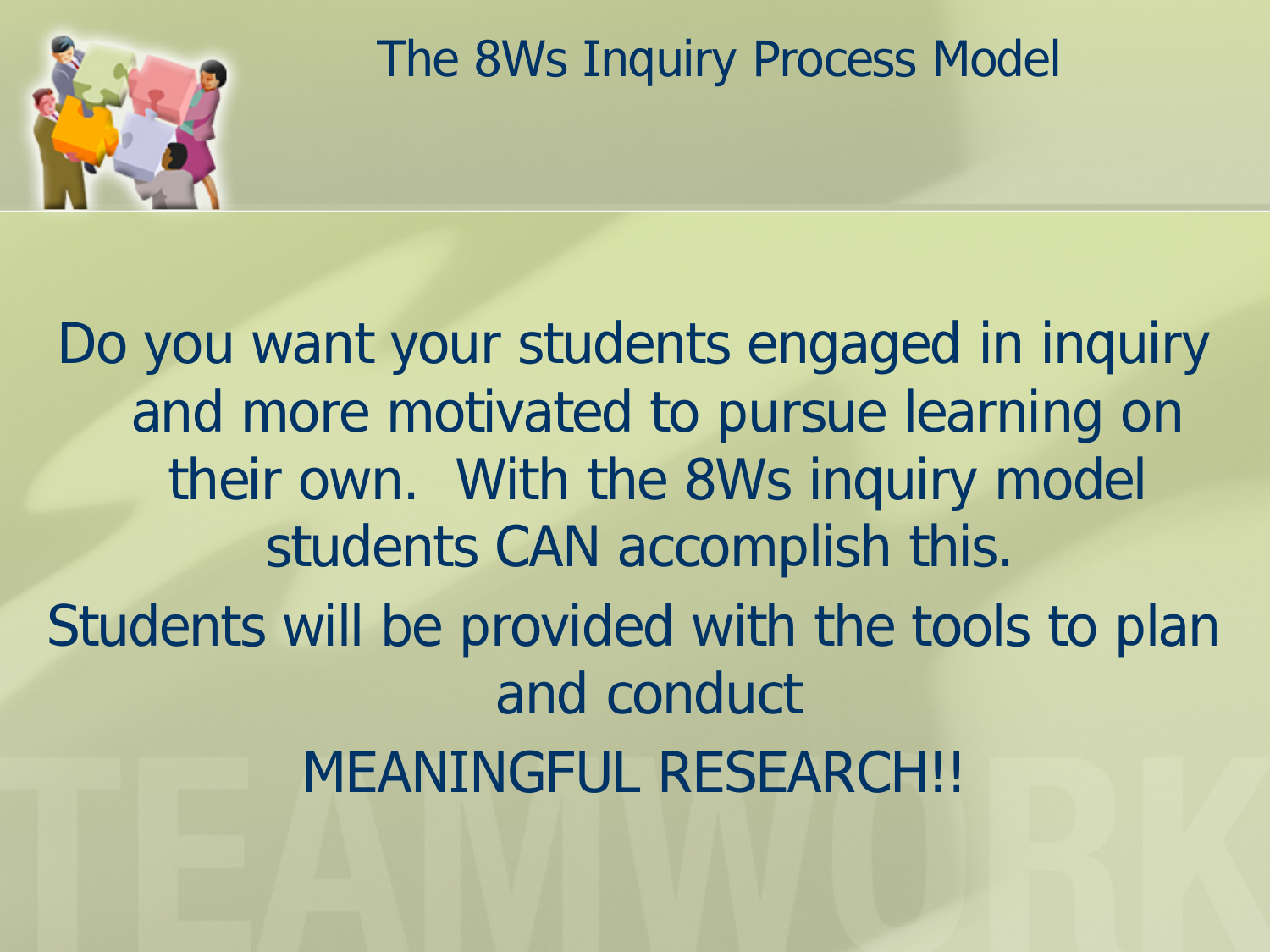

The 8Ws Inquiry Process Model

Do you want your students engaged in inquiry and more motivated to pursue learning on their own.  With the 8Ws inquiry model students CAN accomplish this.
Students will be provided with the tools to plan and conduct
MEANINGFUL RESEARCH!!